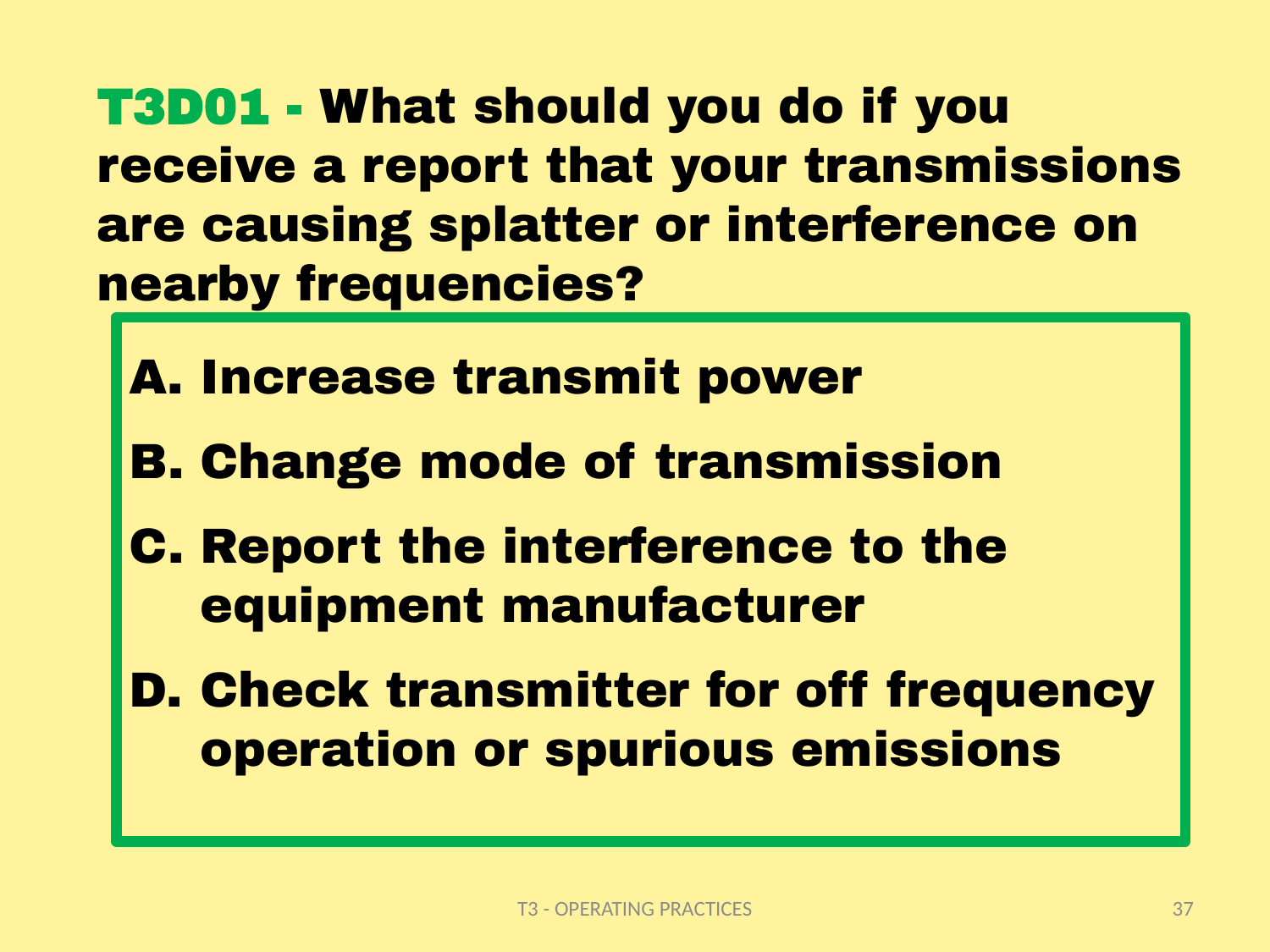

# T3D01 - What should you do if you receive a report that your transmissions are causing splatter or interference on nearby frequencies?

Increase transmit power

Change mode of transmission

Report the interference to the equipment manufacturer

Check transmitter for off frequency operation or spurious emissions

T3 - OPERATING PRACTICES
37